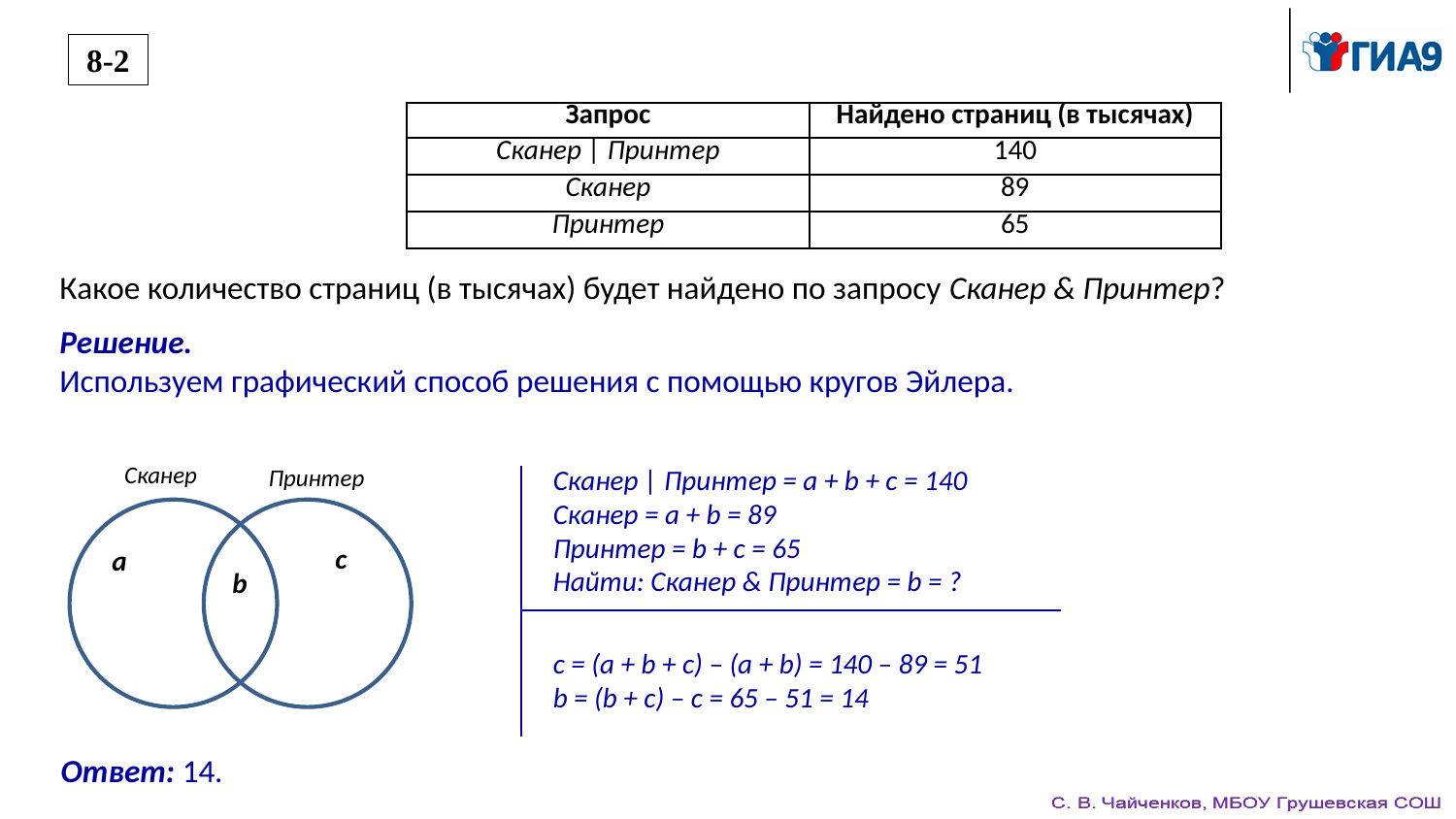

8-2
| Запрос | Найдено страниц (в тысячах) |
| --- | --- |
| Сканер | Принтер | 140 |
| Сканер | 89 |
| Принтер | 65 |
Какое количество страниц (в тысячах) будет найдено по запросу Сканер & Принтер?
Решение.
Используем графический способ решения с помощью кругов Эйлера.
Сканер | Принтер = a + b + c = 140
Сканер = a + b = 89
Принтер = b + c = 65
Найти: Сканер & Принтер = b = ?
Сканер
Принтер

c
a
b
c = (a + b + c) – (a + b) = 140 – 89 = 51
b = (b + c) – c = 65 – 51 = 14
Ответ: 14.